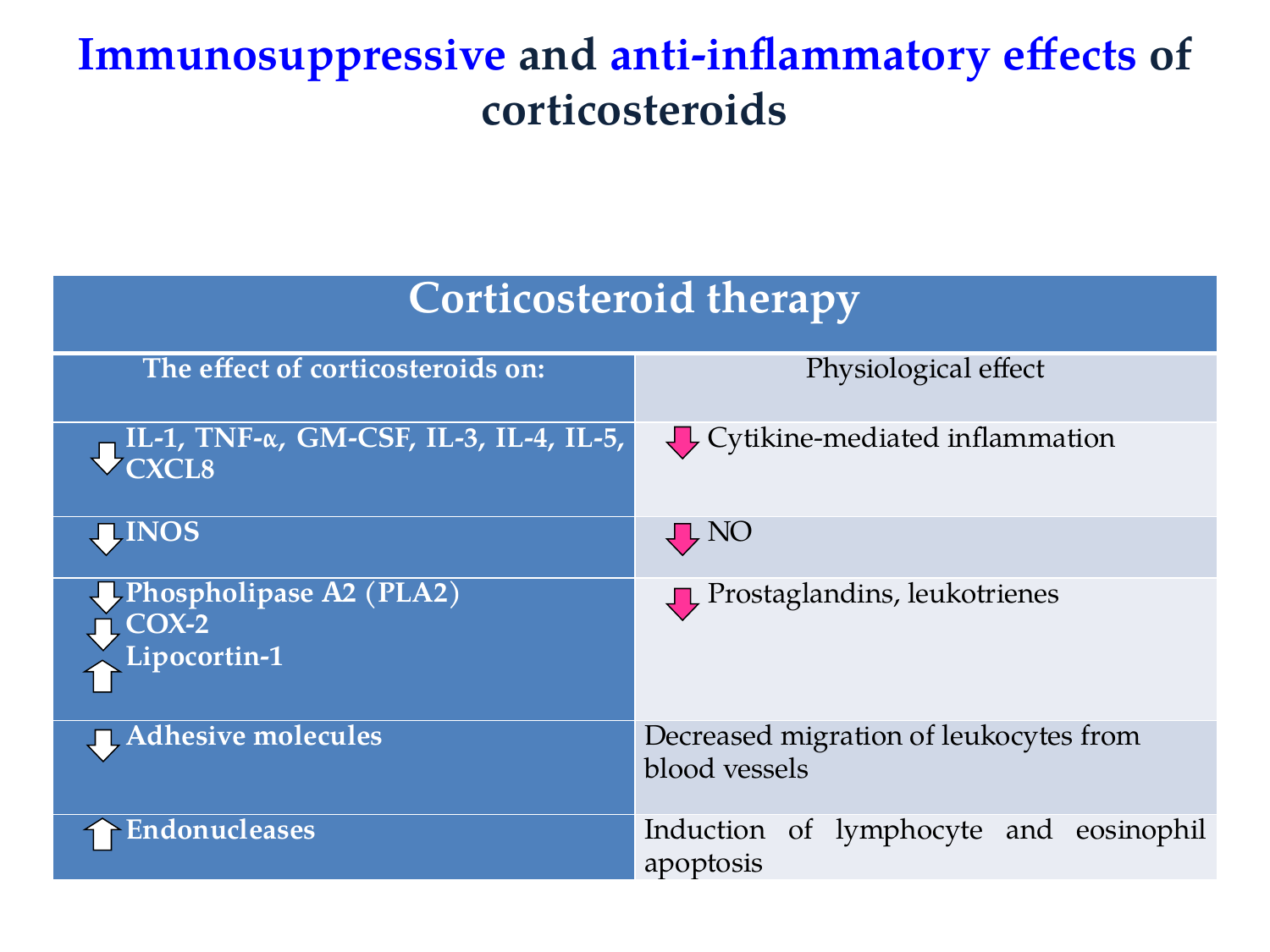

# Immunosuppressive and anti-inflammatory effects of corticosteroids
| Corticosteroid therapy |  |
| --- | --- |
| The effect of corticosteroids on: | Physiological effect |
| IL-1, TNF-α, GM-CSF, IL-3, IL-4, IL-5, CXCL8 | Cytikine-mediated inflammation |
| INOS | NO |
| Phospholipase А2 (PLA2) COX-2 Lipocortin-1 | Prostaglandins, leukotrienes |
| Adhesive molecules | Decreased migration of leukocytes from blood vessels |
| Endonucleases | Induction of lymphocyte and eosinophil apoptosis |